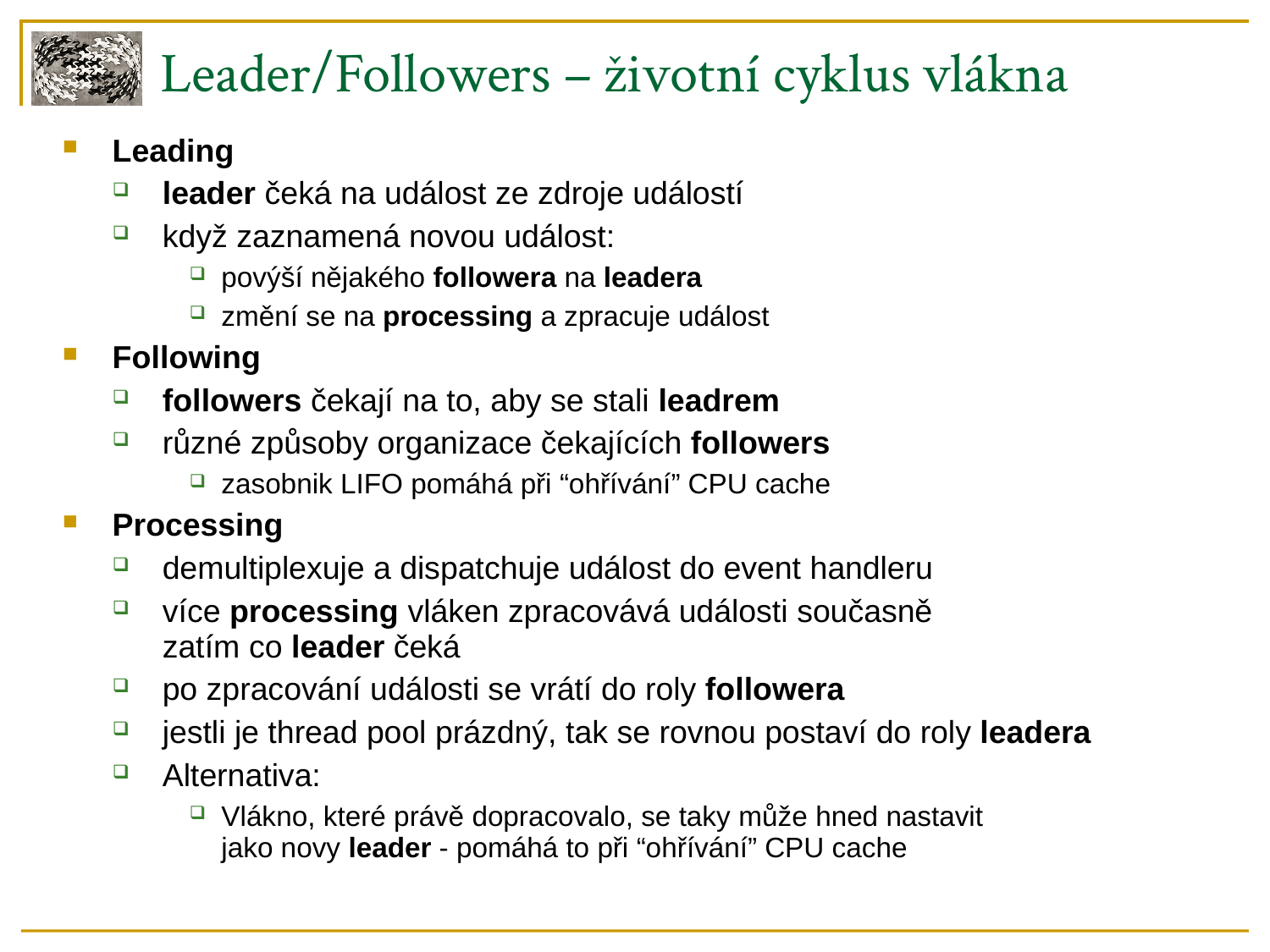

Leader/Followers – životní cyklus vlákna
Leading
leader čeká na událost ze zdroje událostí
když zaznamená novou událost:
povýší nějakého followera na leadera
změní se na processing a zpracuje událost
Following
followers čekají na to, aby se stali leadrem
různé způsoby organizace čekajících followers
zasobnik LIFO pomáhá při “ohřívání” CPU cache
Processing
demultiplexuje a dispatchuje událost do event handleru
více processing vláken zpracovává události současně
zatím co leader čeká
po zpracování události se vrátí do roly followera
jestli je thread pool prázdný, tak se rovnou postaví do roly leadera
Alternativa:
Vlákno, které právě dopracovalo, se taky může hned nastavit
jako novy leader - pomáhá to při “ohřívání” CPU cache